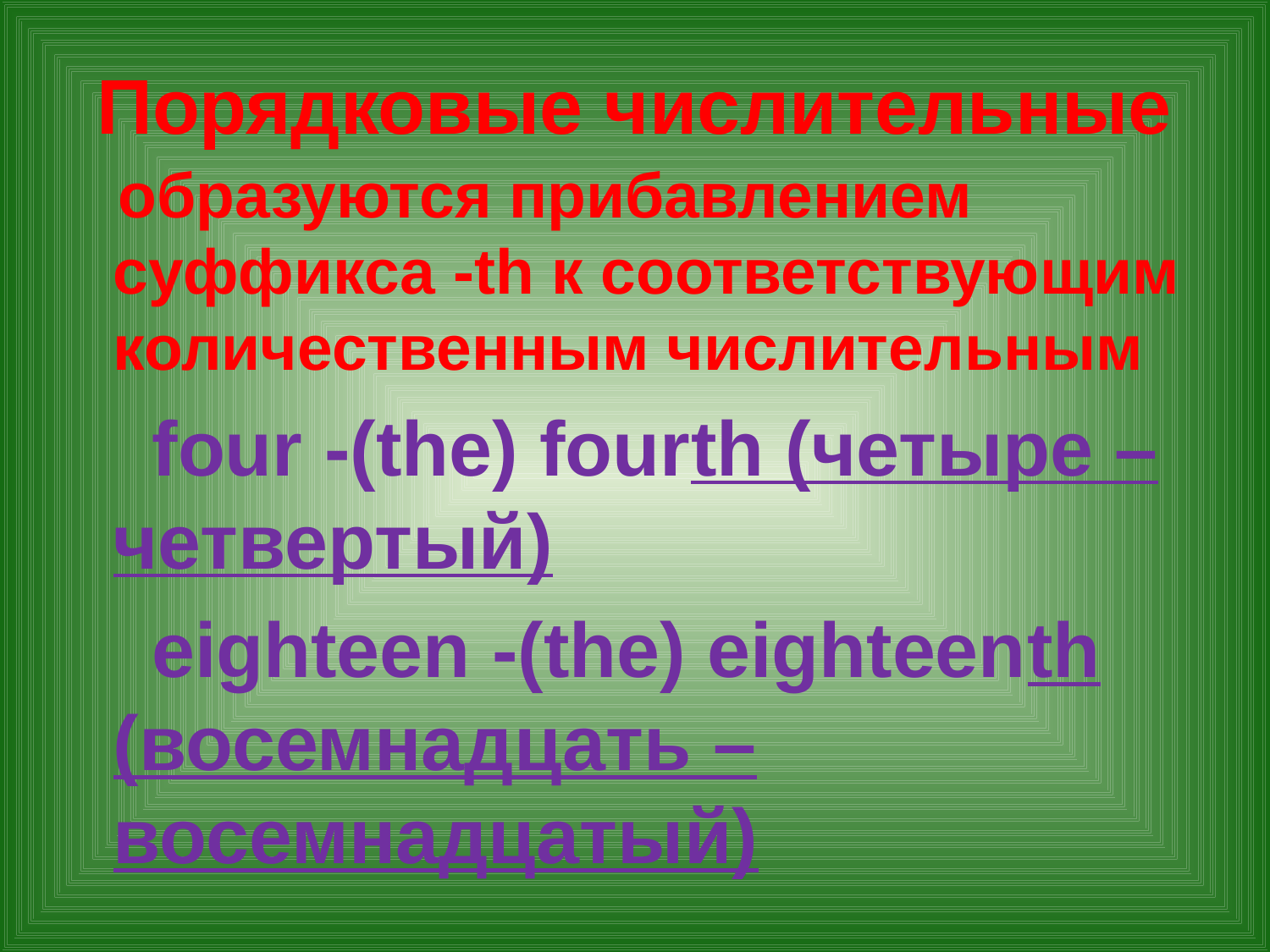

# Порядковые числительные
   образуются прибавлением суффикса -th к соответствующим количественным числительным
    four -(the) fourth (четыре – четвертый)
    eighteen -(the) eighteenth (восемнадцать – восемнадцатый)